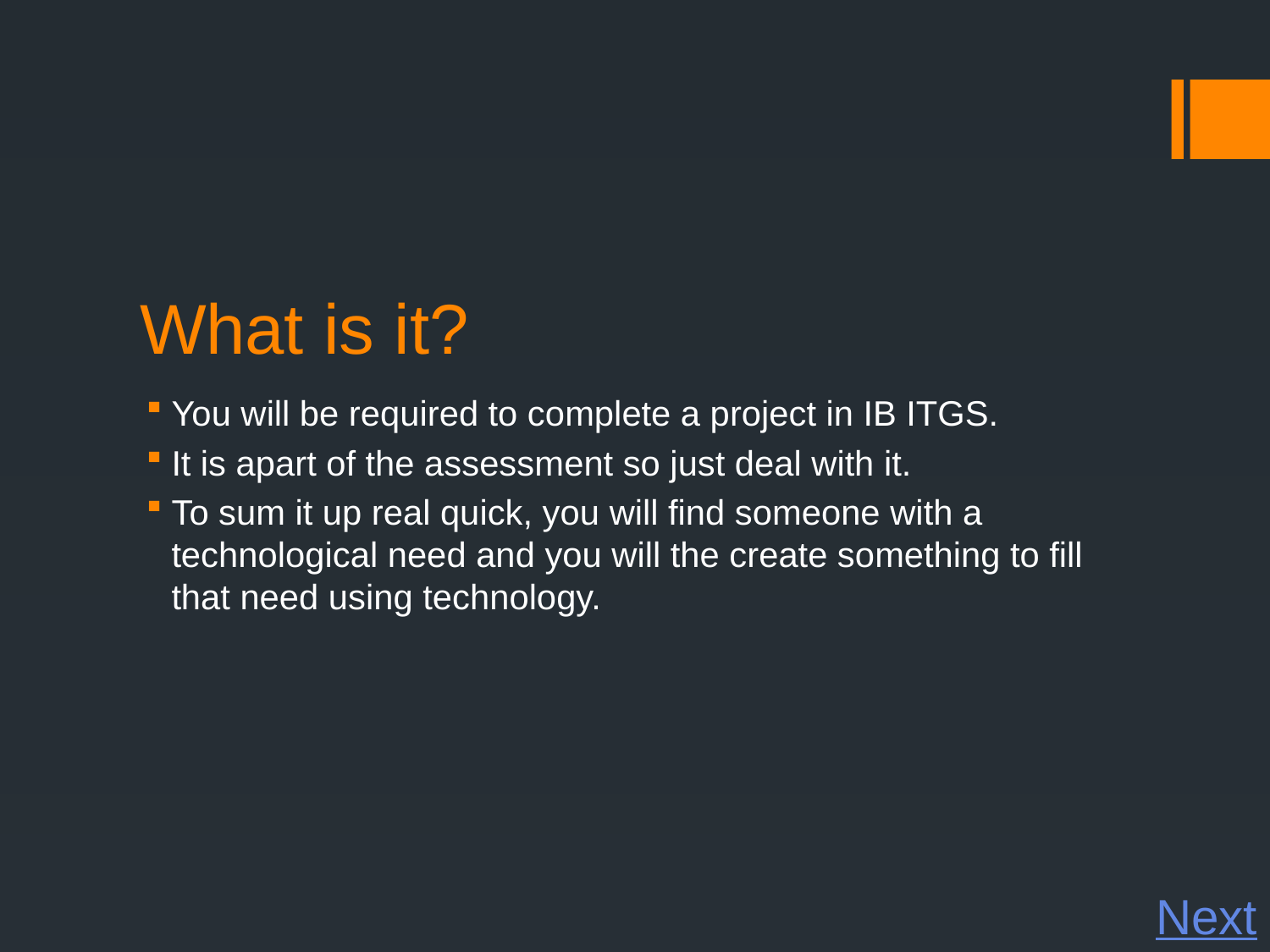

# What is it?
You will be required to complete a project in IB ITGS.
It is apart of the assessment so just deal with it.
To sum it up real quick, you will find someone with a technological need and you will the create something to fill that need using technology.

Next